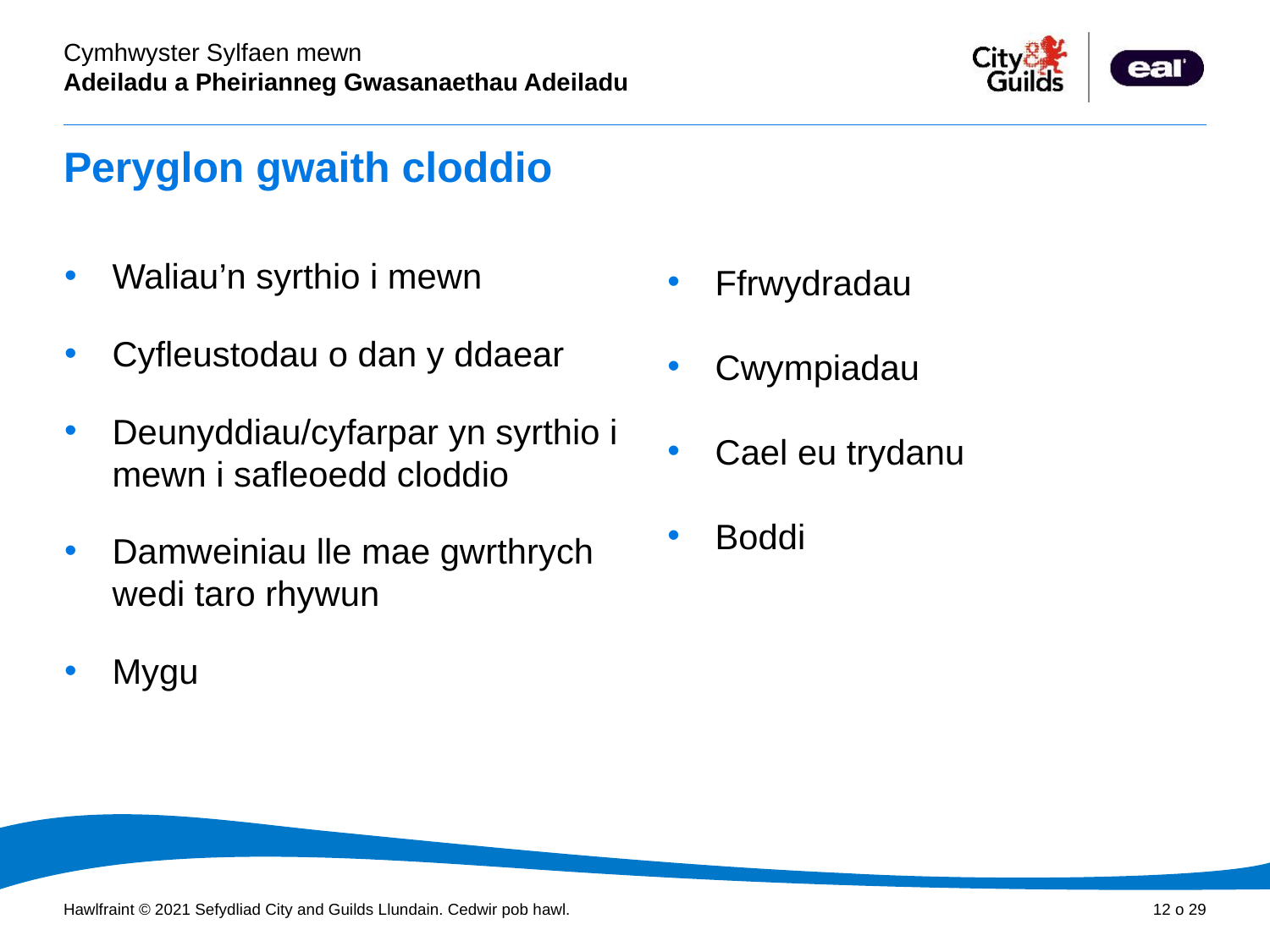

# Peryglon gwaith cloddio
Waliau’n syrthio i mewn
Cyfleustodau o dan y ddaear
Deunyddiau/cyfarpar yn syrthio i mewn i safleoedd cloddio
Damweiniau lle mae gwrthrych wedi taro rhywun
Mygu

Ffrwydradau

Cwympiadau

Cael eu trydanu

Boddi